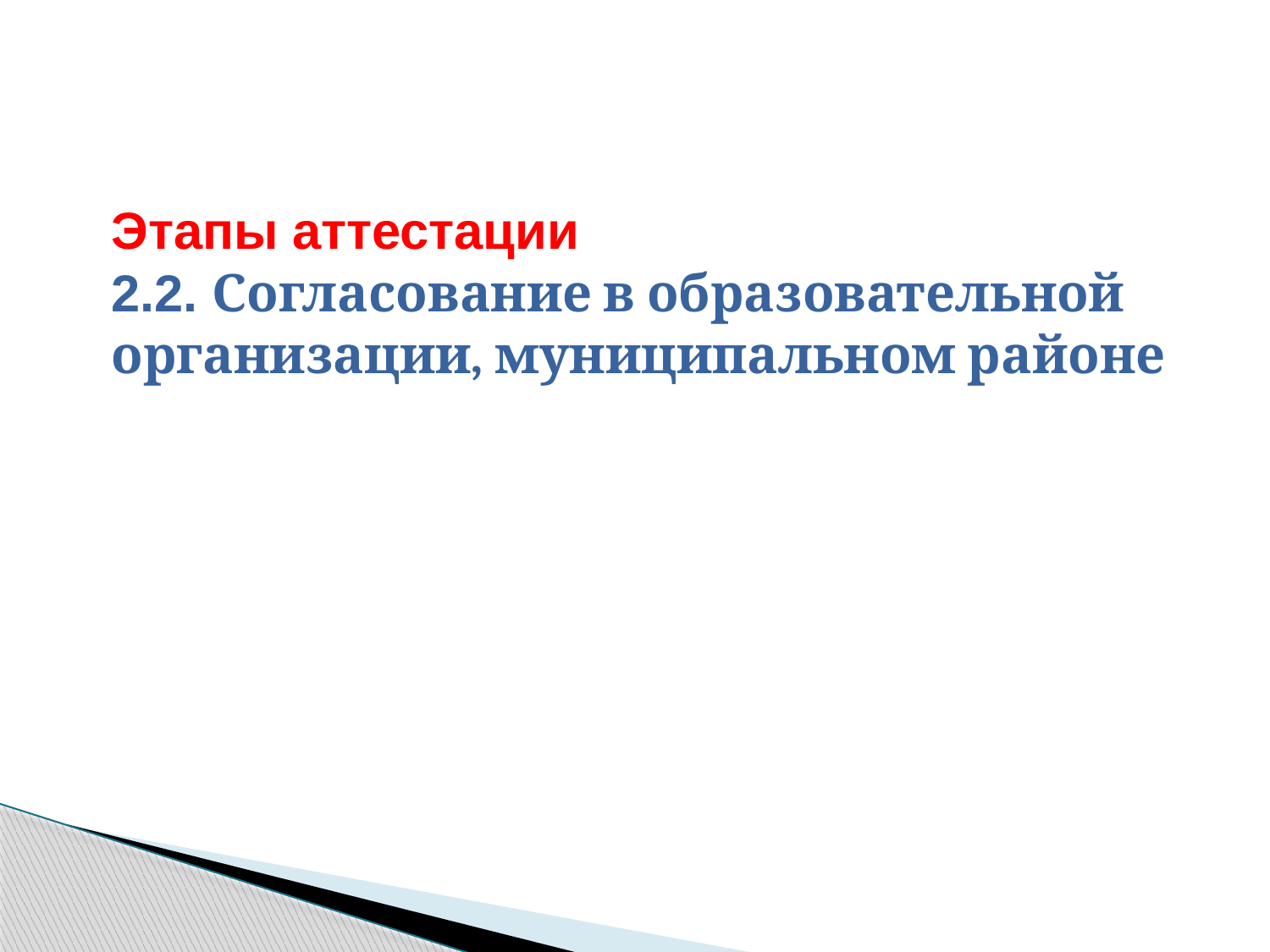

# Этапы аттестации 2.2. Согласование в образовательной организации, муниципальном районе